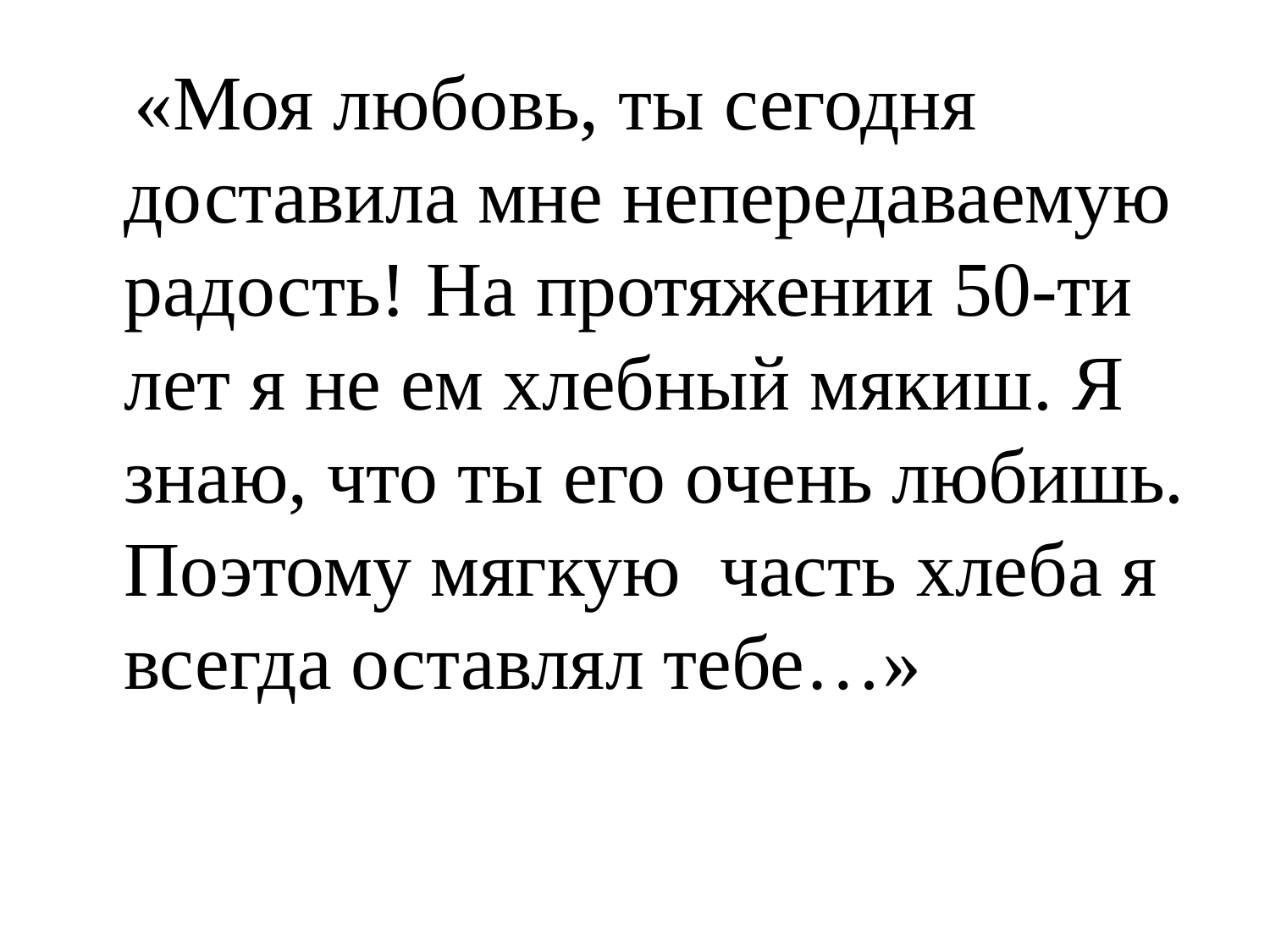

«Моя любовь, ты сегодня доставила мне непередаваемую радость! На протяжении 50-ти лет я не ем хлебный мякиш. Я знаю, что ты его очень любишь. Поэтому мягкую  часть хлеба я всегда оставлял тебе…»